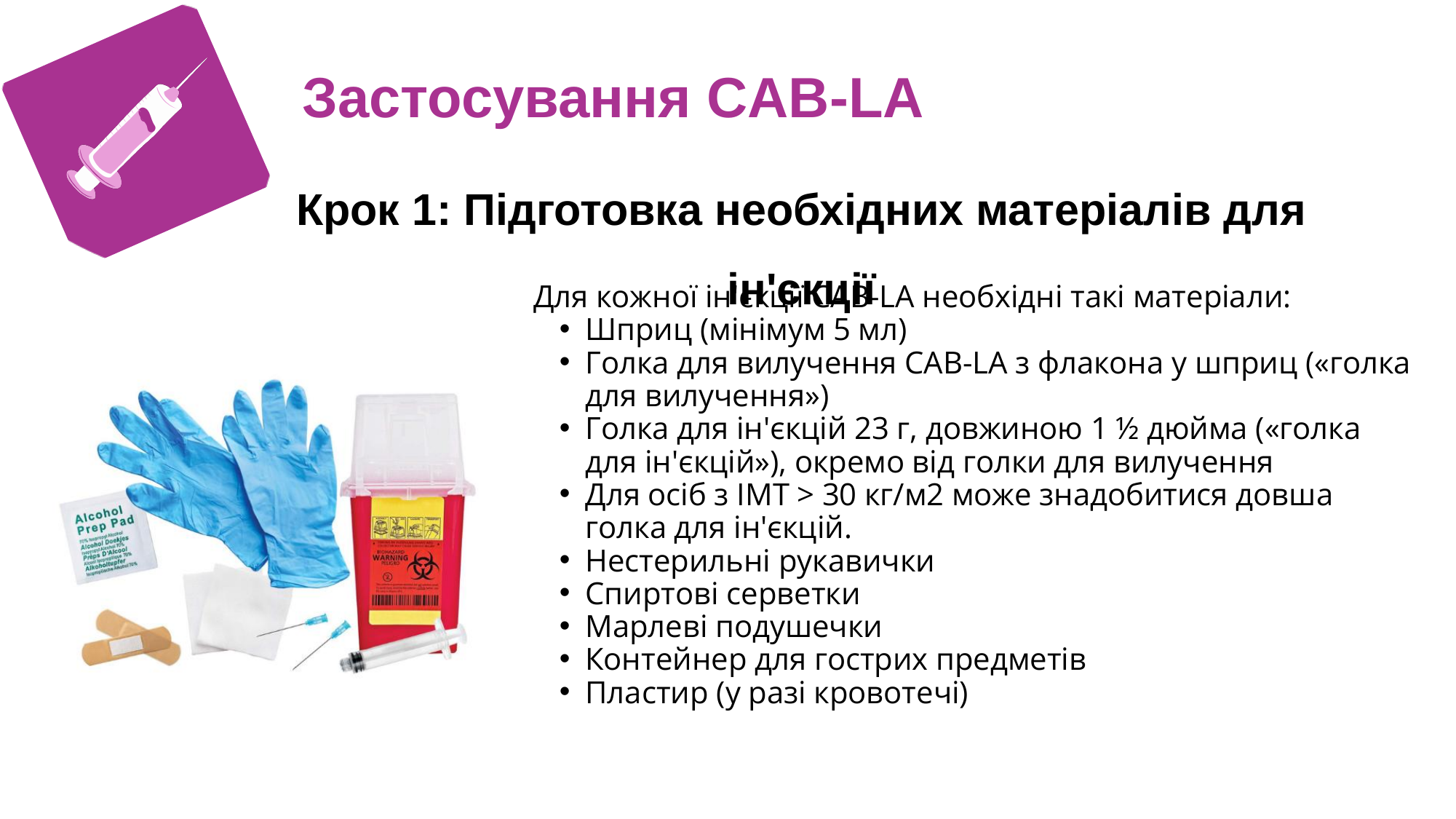

С
Застосування CAB-LA
Крок 1: Підготовка необхідних матеріалів для ін'єкції
Для кожної ін'єкції CAB-LA необхідні такі матеріали:
Шприц (мінімум 5 мл)
Голка для вилучення CAB-LA з флакона у шприц («голка для вилучення»)
Голка для ін'єкцій 23 г, довжиною 1 ½ дюйма («голка для ін'єкцій»), окремо від голки для вилучення
Для осіб з ІМТ > 30 кг/м2 може знадобитися довша голка для ін'єкцій.
Нестерильні рукавички
Спиртові серветки
Марлеві подушечки
Контейнер для гострих предметів
Пластир (у разі кровотечі)